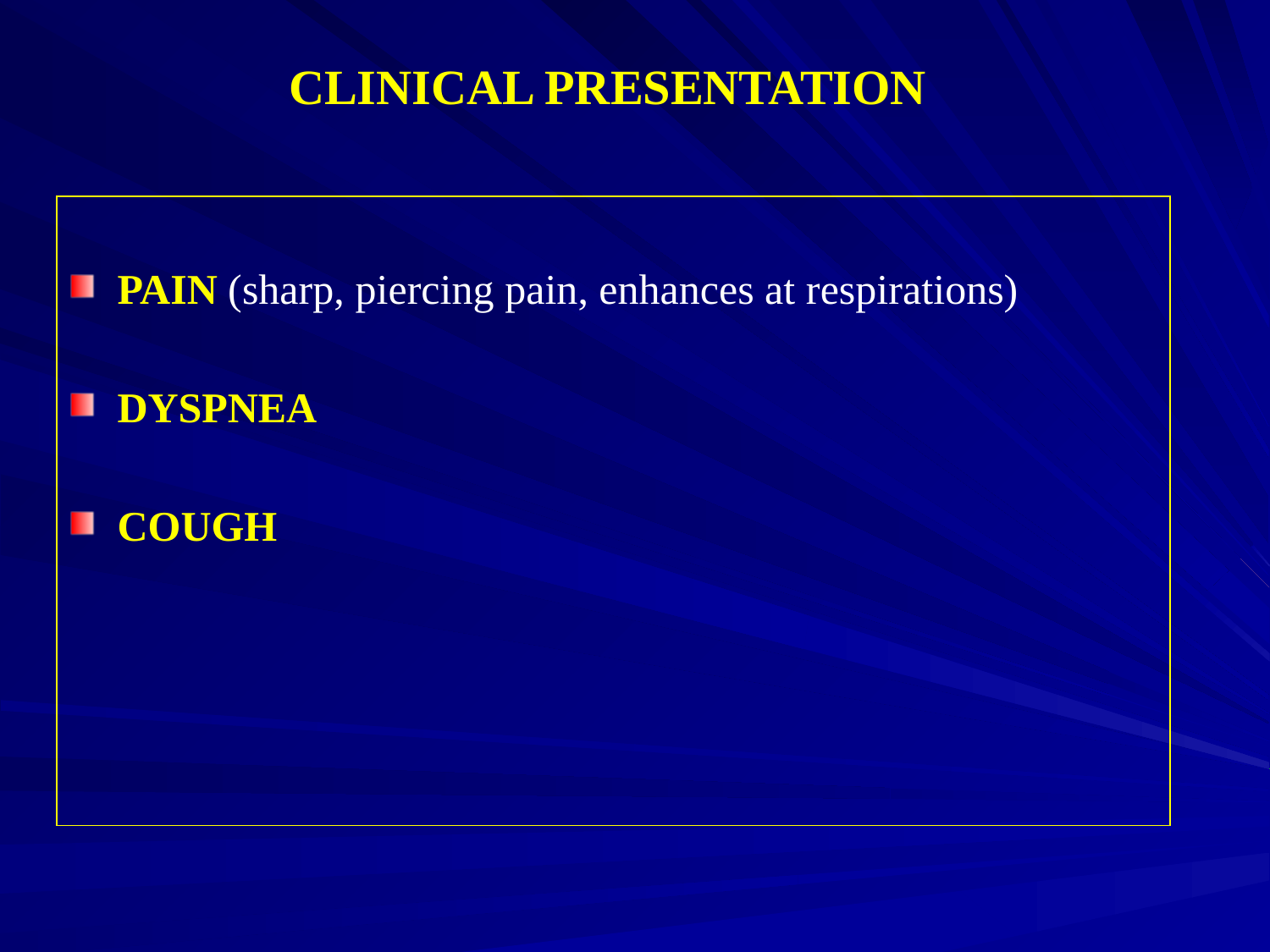

# CLINICAL PRESENTATION

PAIN (sharp, piercing pain, enhances at respirations)

DYSPNEA

COUGH